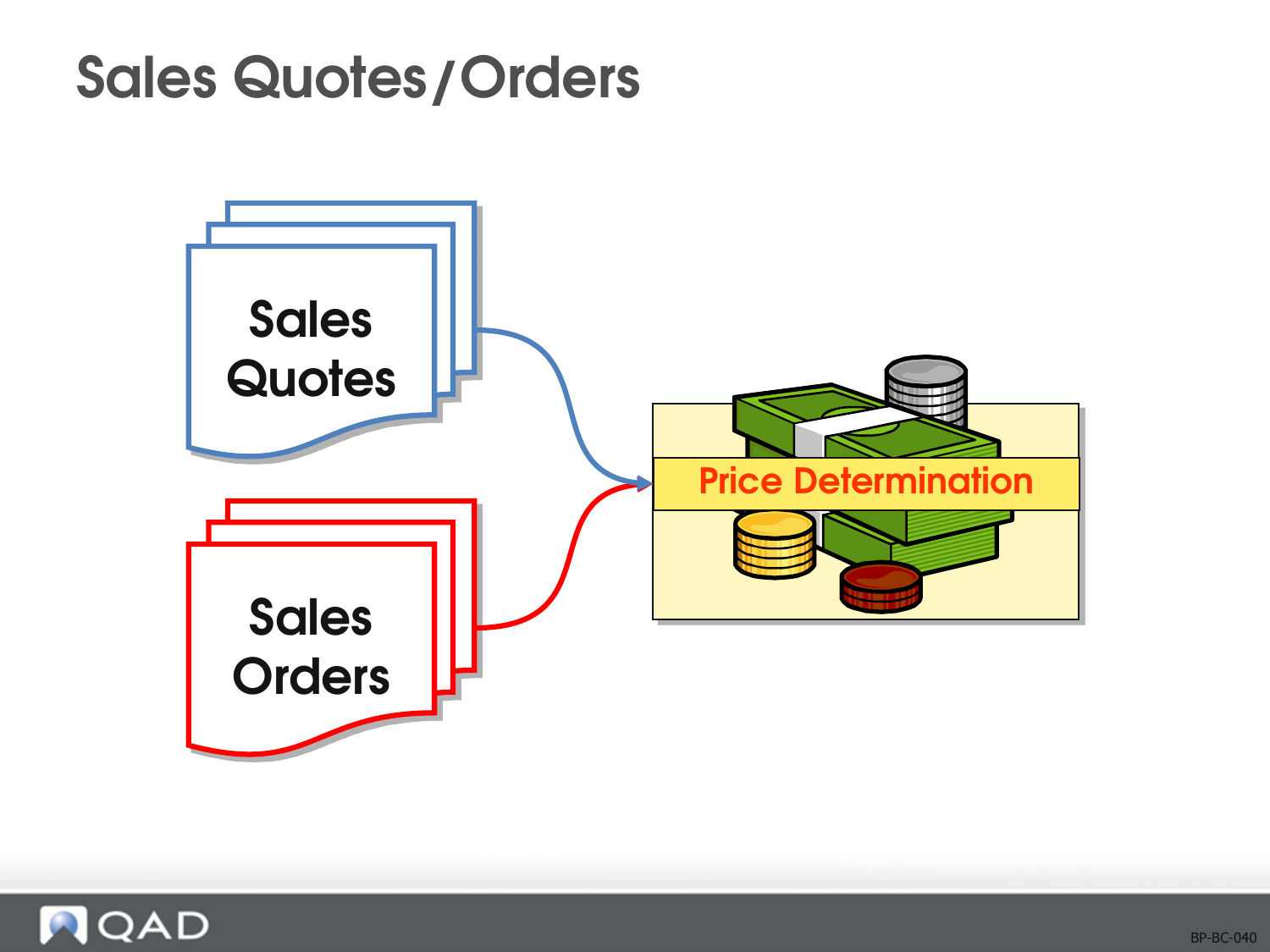

# Sales Quotes/Orders
Sales Quotes

Price Determination

Sales Orders
BP-BC-040